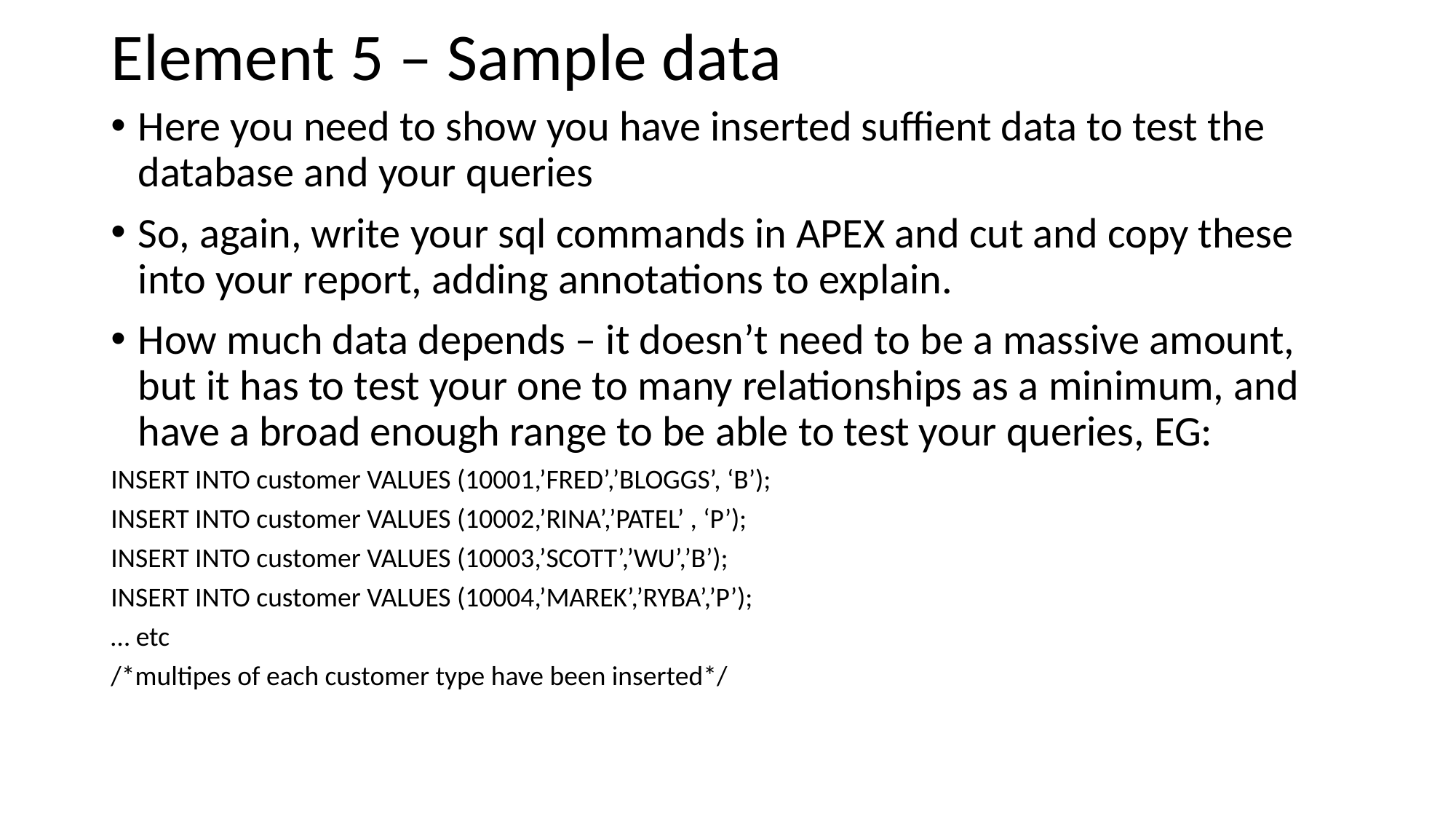

# Element 5 – Sample data
Here you need to show you have inserted suffient data to test the database and your queries
So, again, write your sql commands in APEX and cut and copy these into your report, adding annotations to explain.
How much data depends – it doesn’t need to be a massive amount, but it has to test your one to many relationships as a minimum, and have a broad enough range to be able to test your queries, EG:
INSERT INTO customer VALUES (10001,’FRED’,’BLOGGS’, ‘B’);
INSERT INTO customer VALUES (10002,’RINA’,’PATEL’ , ‘P’);
INSERT INTO customer VALUES (10003,’SCOTT’,’WU’,’B’);
INSERT INTO customer VALUES (10004,’MAREK’,’RYBA’,’P’);
… etc
/*multipes of each customer type have been inserted*/